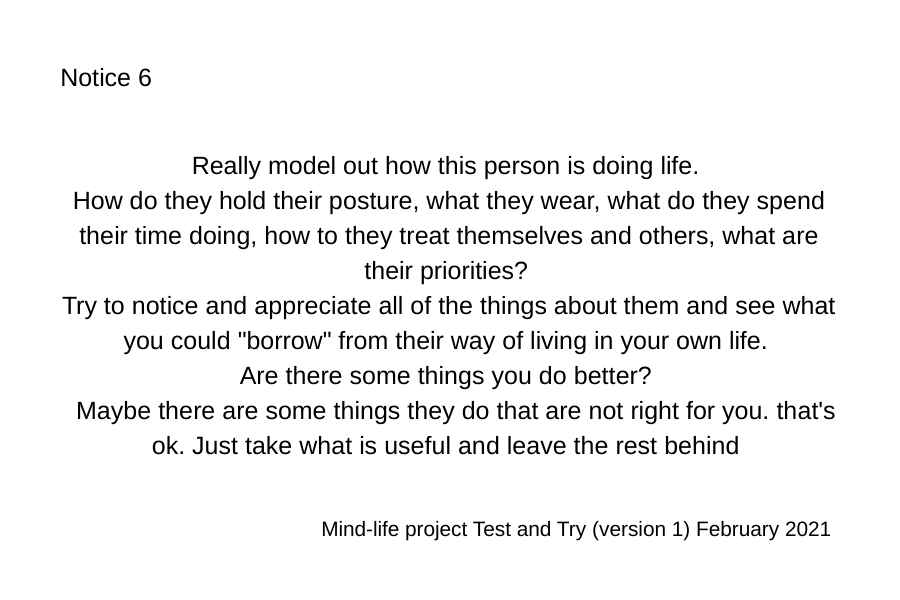

Notice 6
Really model out how this person is doing life.
How do they hold their posture, what they wear, what do they spend their time doing, how to they treat themselves and others, what are their priorities?
Try to notice and appreciate all of the things about them and see what you could "borrow" from their way of living in your own life.
Are there some things you do better?
  Maybe there are some things they do that are not right for you. that's ok. Just take what is useful and leave the rest behind
Mind-life project Test and Try (version 1) February 2021